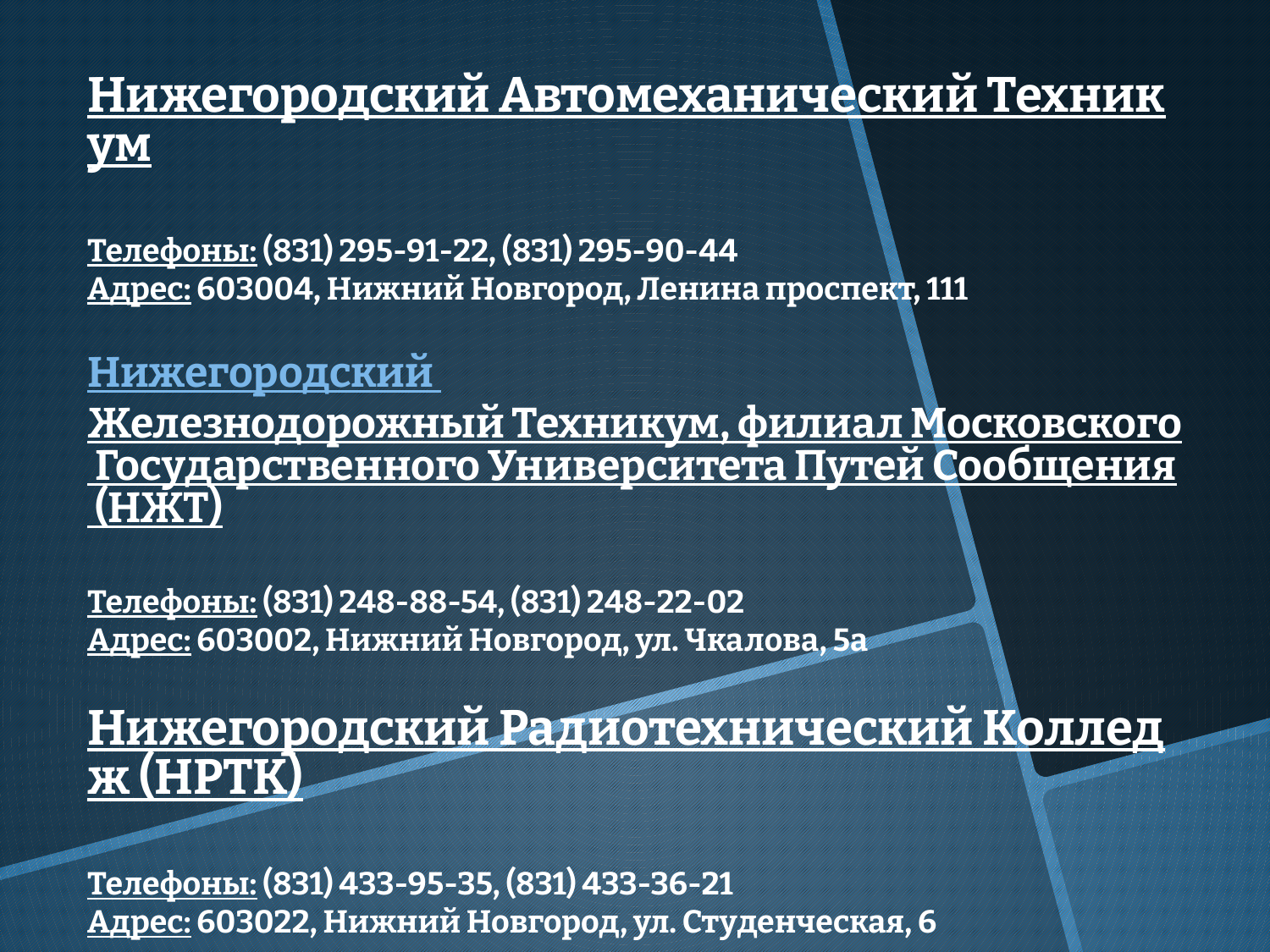

Нижегородский Автомеханический Техникум
Телефоны: (831) 295-91-22, (831) 295-90-44
Адрес: 603004, Нижний Новгород, Ленина проспект, 111
Нижегородский Железнодорожный Техникум, филиал Московского Государственного Университета Путей Сообщения (НЖТ)
Телефоны: (831) 248-88-54, (831) 248-22-02
Адрес: 603002, Нижний Новгород, ул. Чкалова, 5а

Нижегородский Радиотехнический Колледж (НРТК)
Телефоны: (831) 433-95-35, (831) 433-36-21
Адрес: 603022, Нижний Новгород, ул. Студенческая, 6